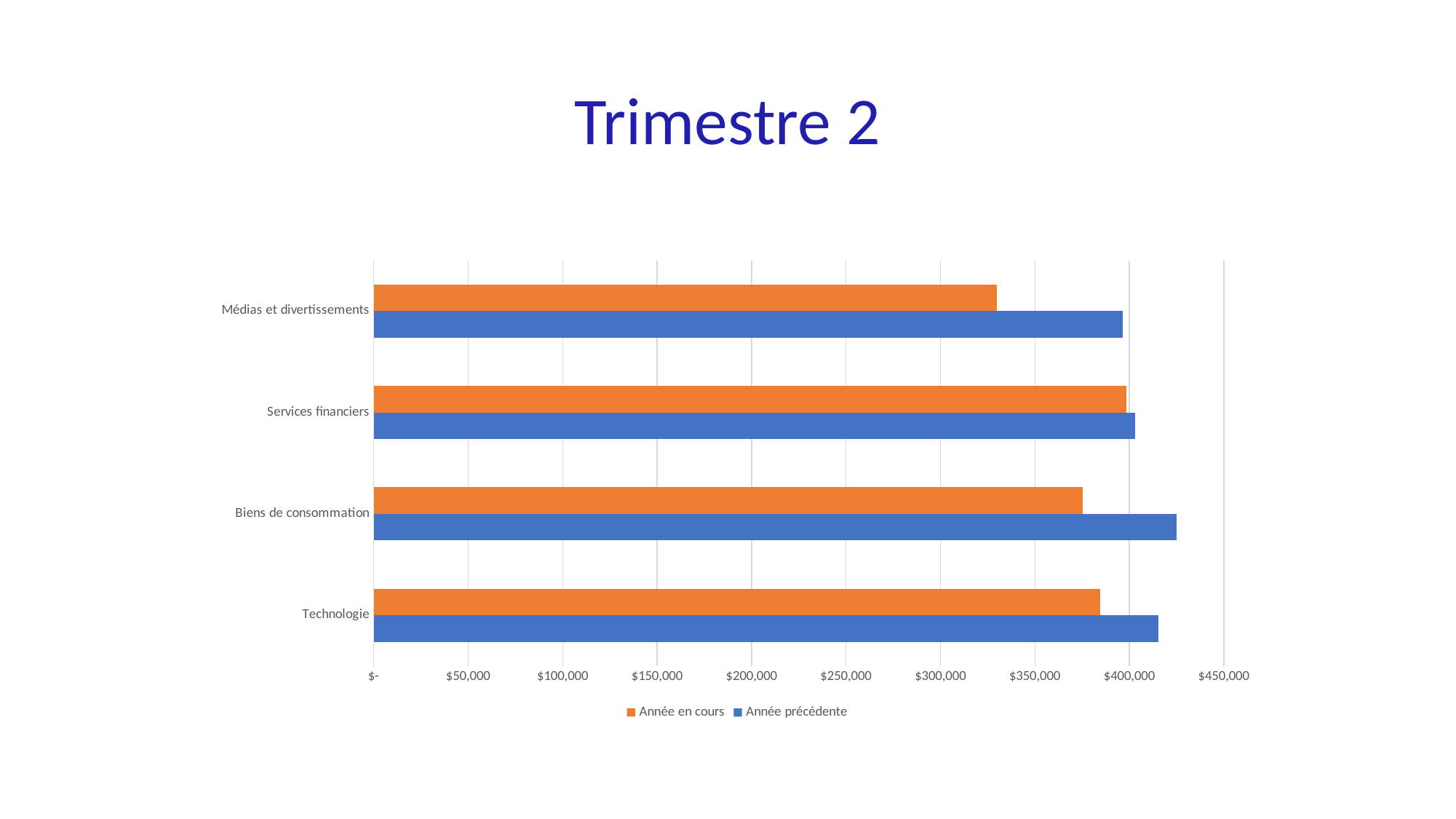

Trimestre 2

### Chart

| Category |
|---|

### Chart

| Category | Année précédente | Année en cours |
|---|---|---|
| Technologie | 415247.0 | 384598.0 |
| Biens de consommation | 425147.0 | 375481.0 |
| Services financiers | 403215.0 | 398472.0 |
| Médias et divertissements | 396548.0 | 329874.0 |